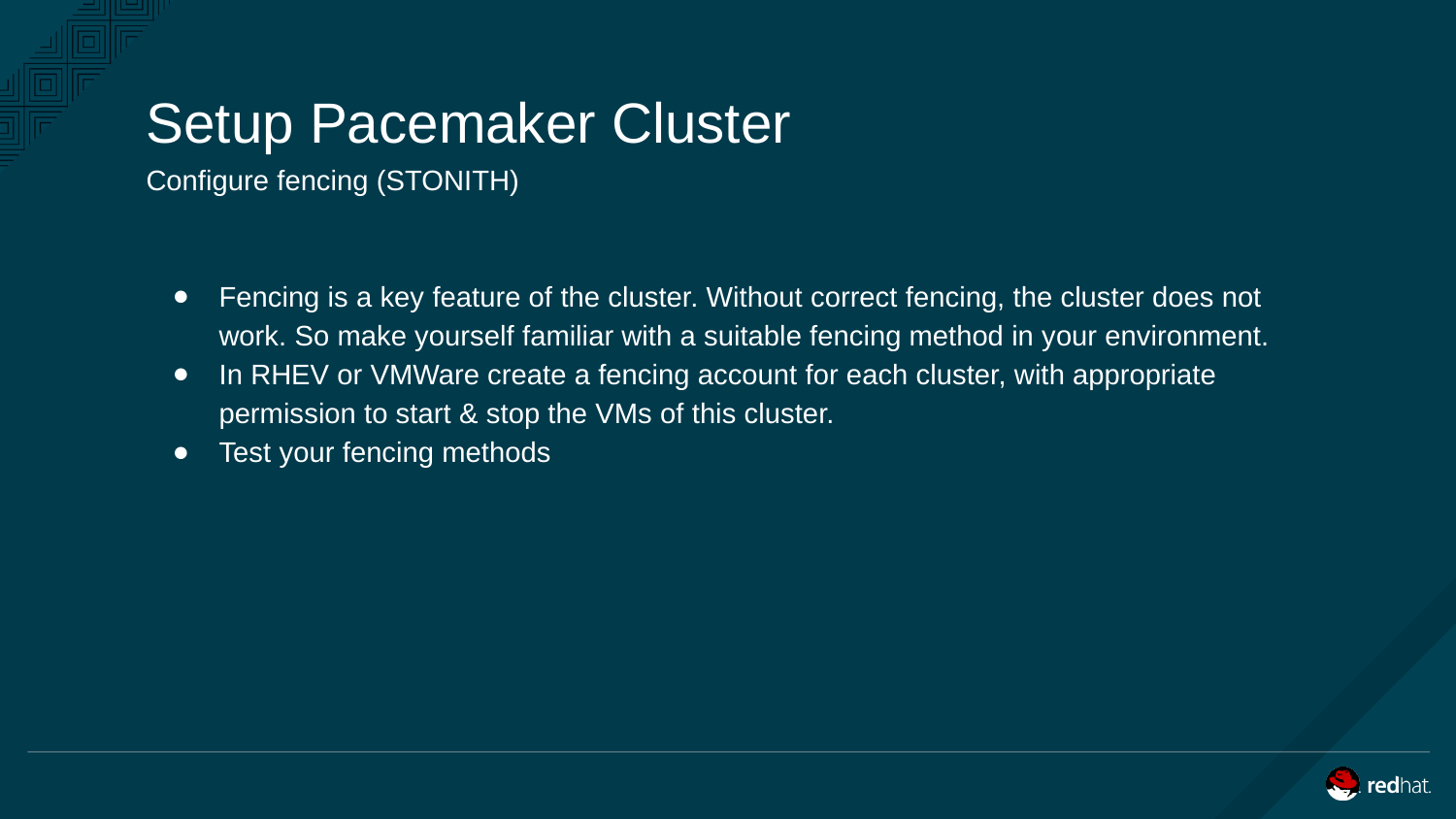

# Setup Pacemaker Cluster
Configure fencing (STONITH)
Fencing is a key feature of the cluster. Without correct fencing, the cluster does not work. So make yourself familiar with a suitable fencing method in your environment.
In RHEV or VMWare create a fencing account for each cluster, with appropriate permission to start & stop the VMs of this cluster.
Test your fencing methods